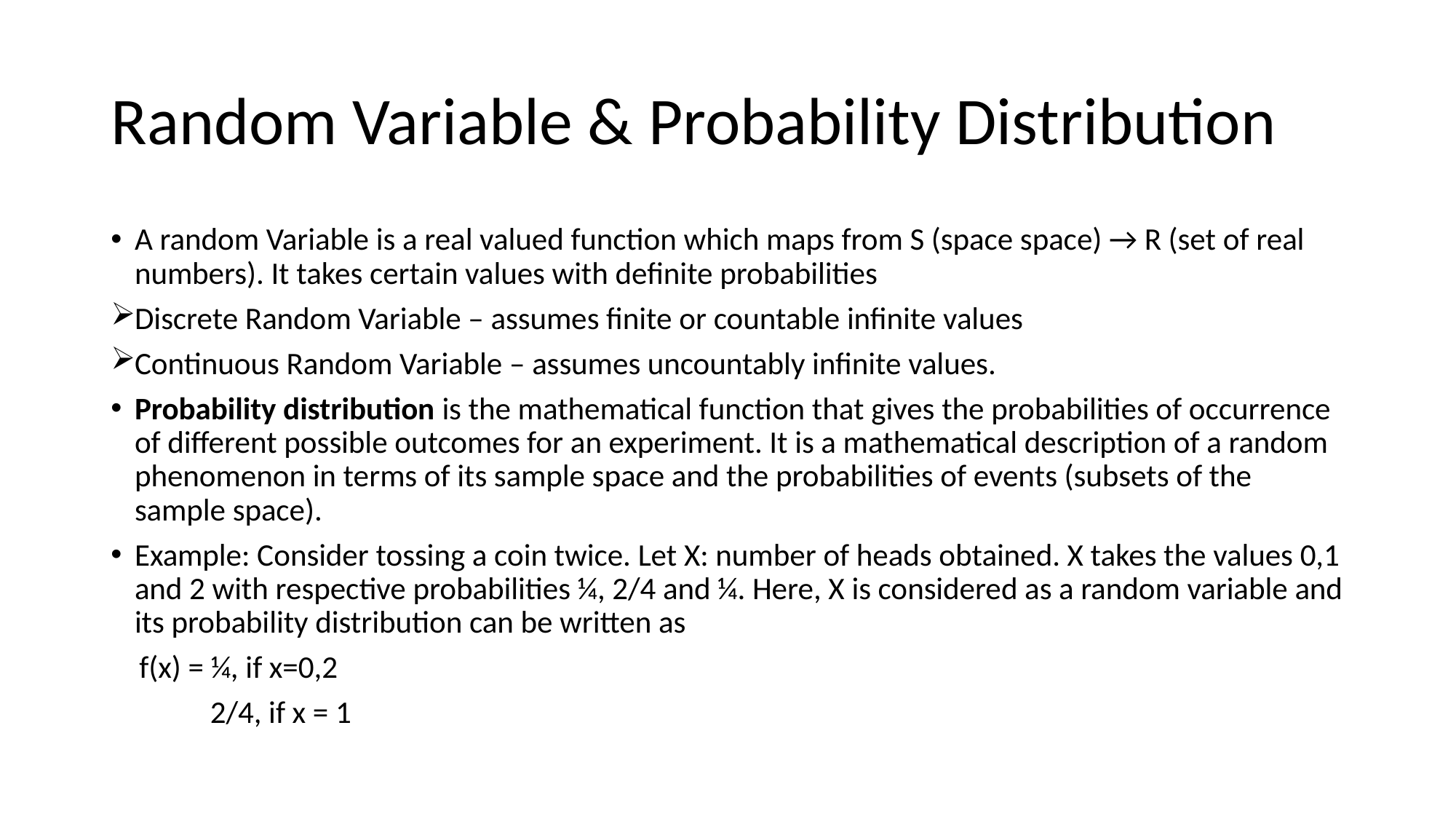

# Random Variable & Probability Distribution
A random Variable is a real valued function which maps from S (space space) → R (set of real numbers). It takes certain values with definite probabilities
Discrete Random Variable – assumes finite or countable infinite values
Continuous Random Variable – assumes uncountably infinite values.
Probability distribution is the mathematical function that gives the probabilities of occurrence of different possible outcomes for an experiment. It is a mathematical description of a random phenomenon in terms of its sample space and the probabilities of events (subsets of the sample space).
Example: Consider tossing a coin twice. Let X: number of heads obtained. X takes the values 0,1 and 2 with respective probabilities ¼, 2/4 and ¼. Here, X is considered as a random variable and its probability distribution can be written as
    f(x) = ¼, if x=0,2
              2/4, if x = 1